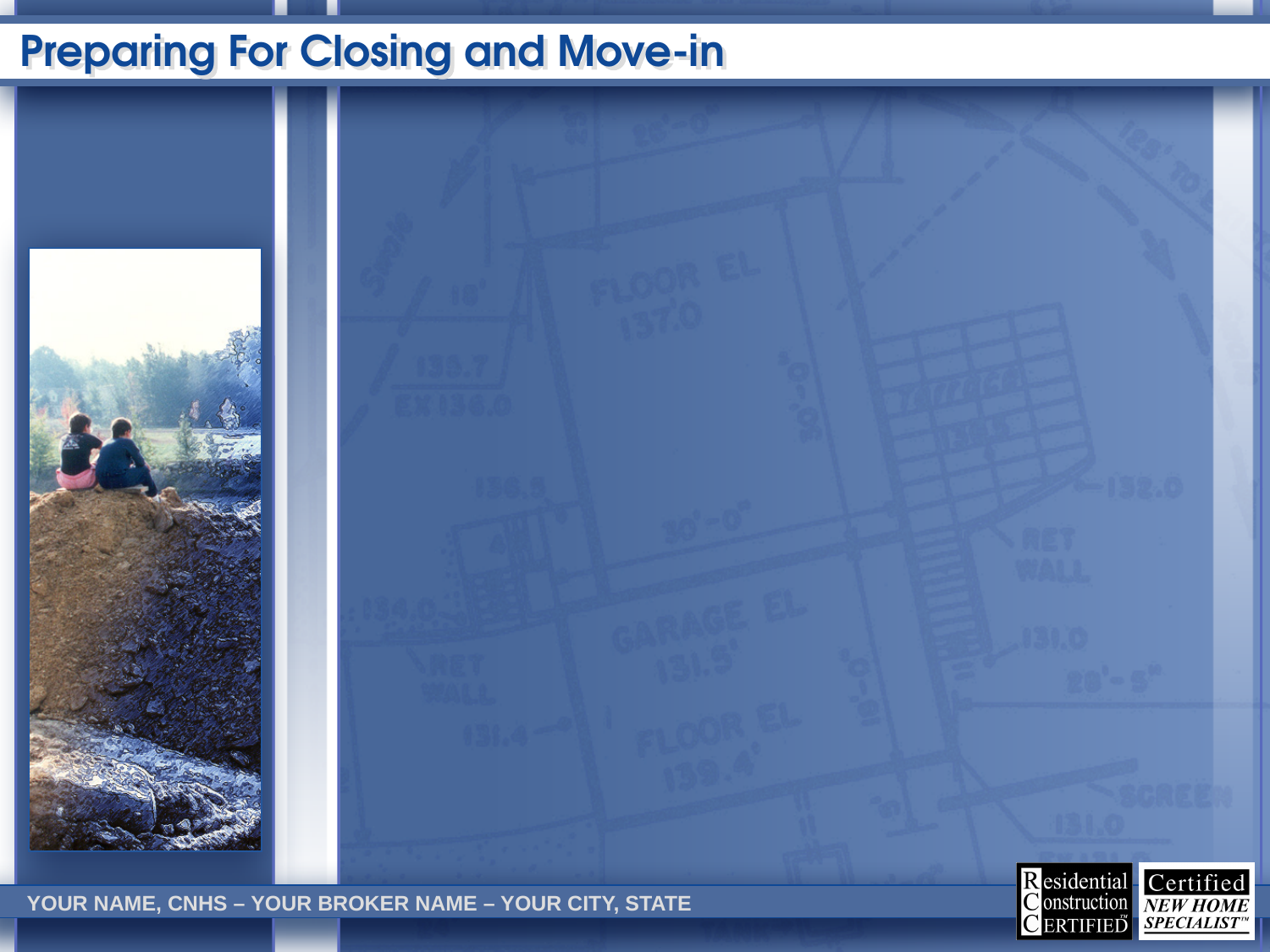

# Preparing For Closing and Move-in

YOUR NAME, CNHS – YOUR BROKER NAME – YOUR CITY, STATE